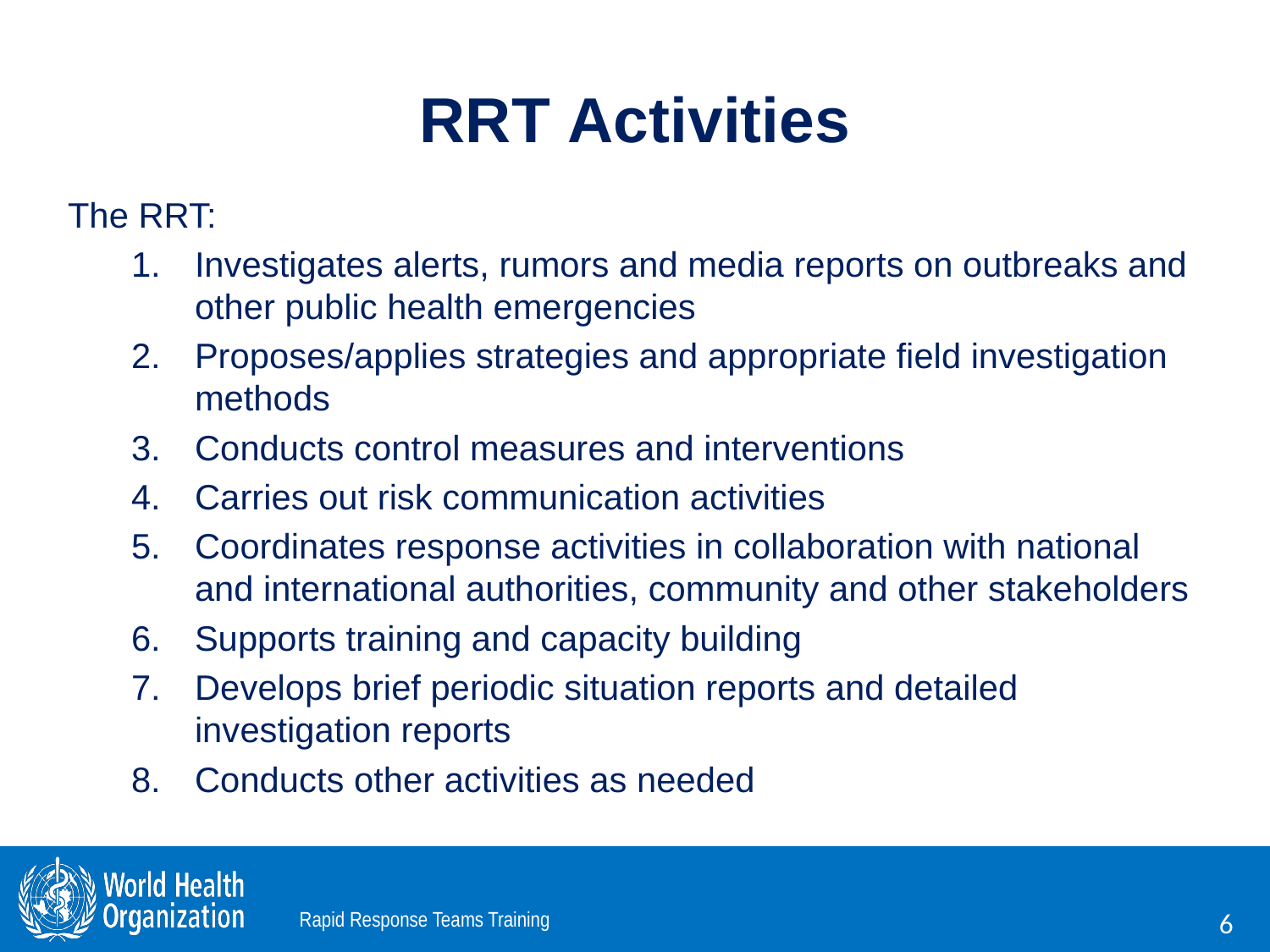

# RRT Activities
The RRT:
Investigates alerts, rumors and media reports on outbreaks and other public health emergencies
Proposes/applies strategies and appropriate field investigation methods
Conducts control measures and interventions
Carries out risk communication activities
Coordinates response activities in collaboration with national and international authorities, community and other stakeholders
Supports training and capacity building
Develops brief periodic situation reports and detailed investigation reports
Conducts other activities as needed